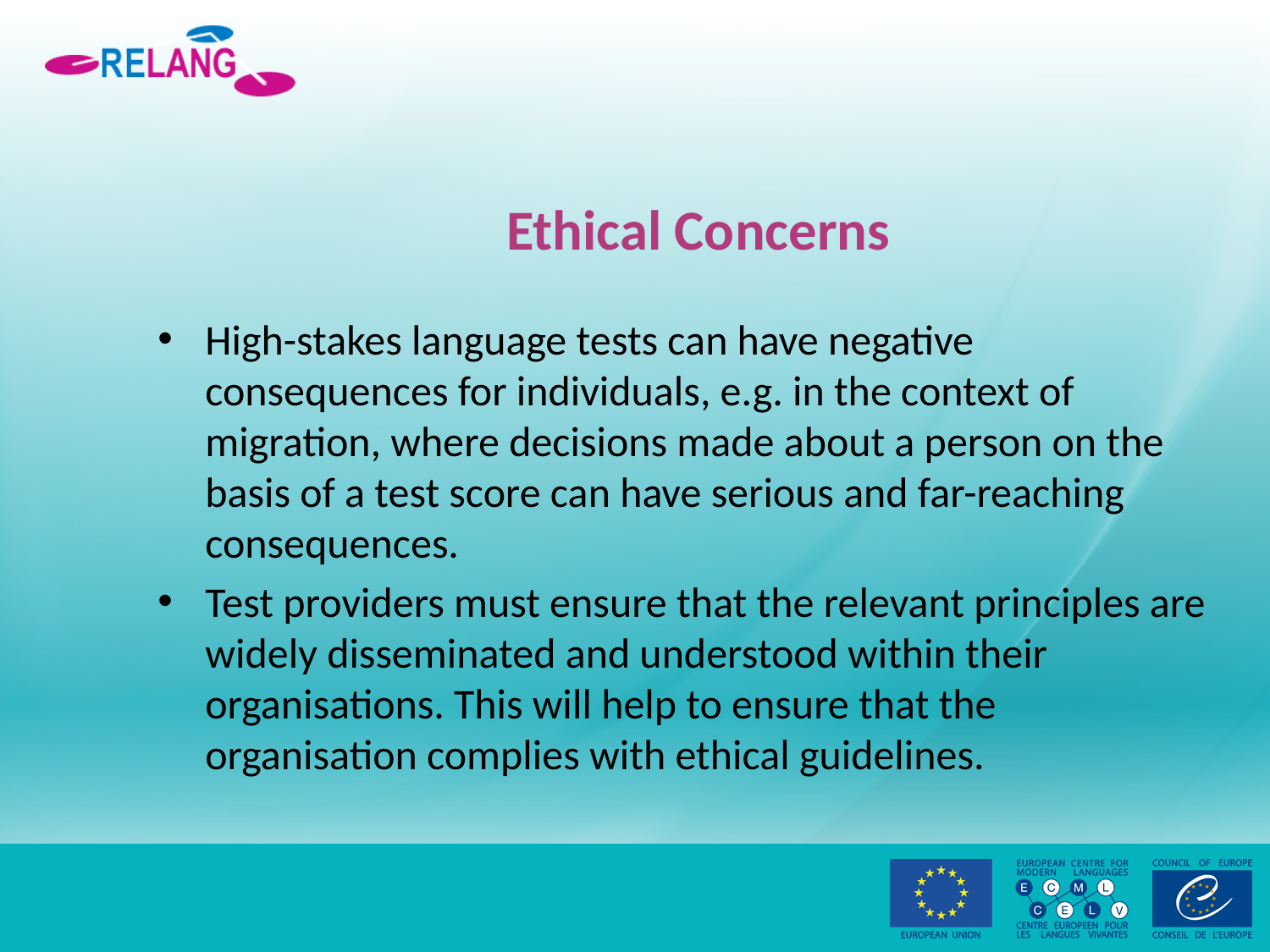

# Ethical Concerns
High-stakes language tests can have negative consequences for individuals, e.g. in the context of migration, where decisions made about a person on the basis of a test score can have serious and far-reaching consequences.
Test providers must ensure that the relevant principles are widely disseminated and understood within their organisations. This will help to ensure that the organisation complies with ethical guidelines.